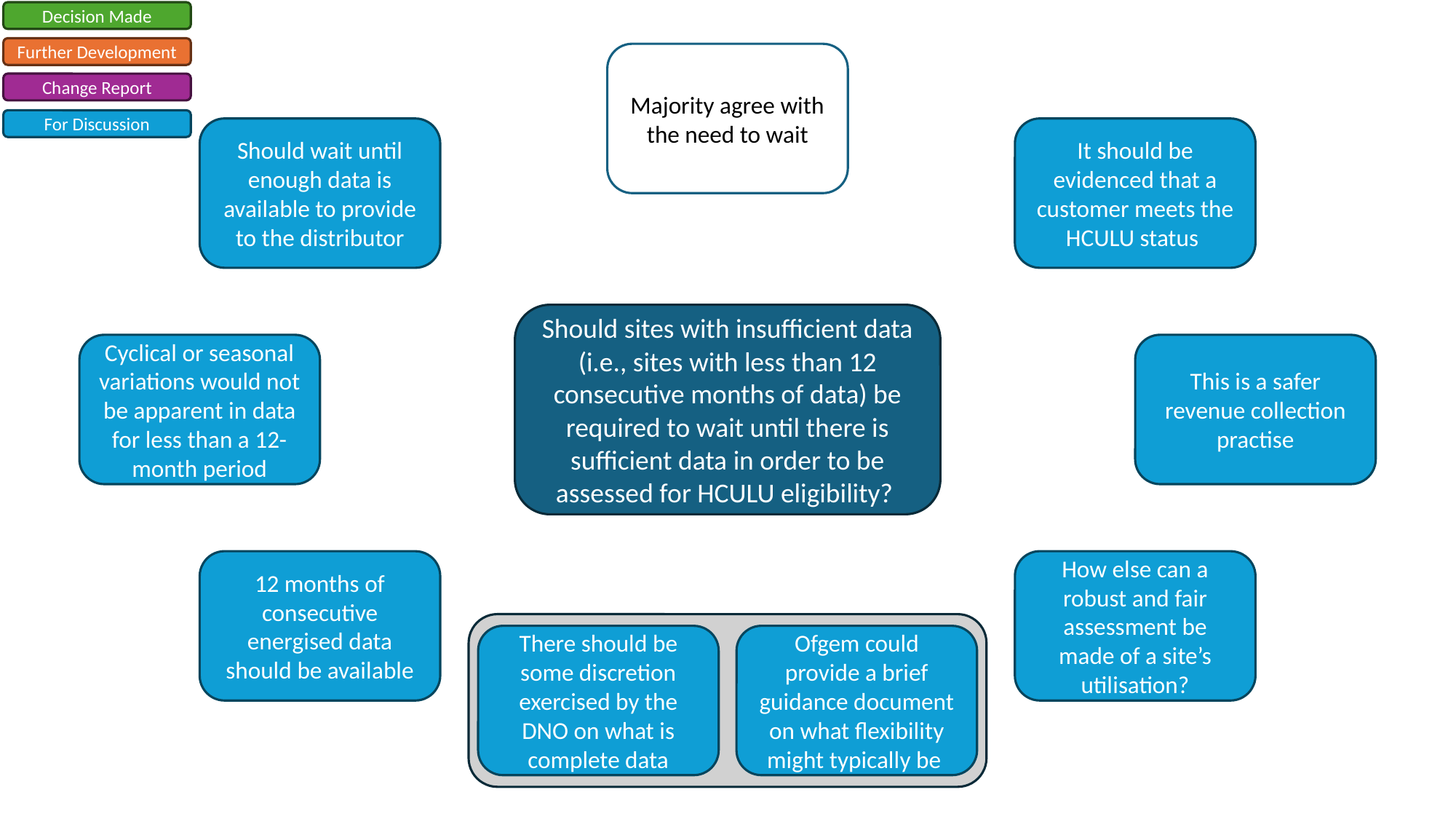

Decision Made
Further Development
Majority agree with the need to wait
Change Report
For Discussion
Should wait until enough data is available to provide to the distributor
It should be evidenced that a customer meets the HCULU status
Should sites with insufficient data (i.e., sites with less than 12 consecutive months of data) be required to wait until there is sufficient data in order to be assessed for HCULU eligibility?
Cyclical or seasonal variations would not be apparent in data for less than a 12-month period
This is a safer revenue collection practise
12 months of consecutive energised data should be available
How else can a robust and fair assessment be made of a site’s utilisation?

Ofgem could provide a brief guidance document on what flexibility might typically be
There should be some discretion exercised by the DNO on what is complete data